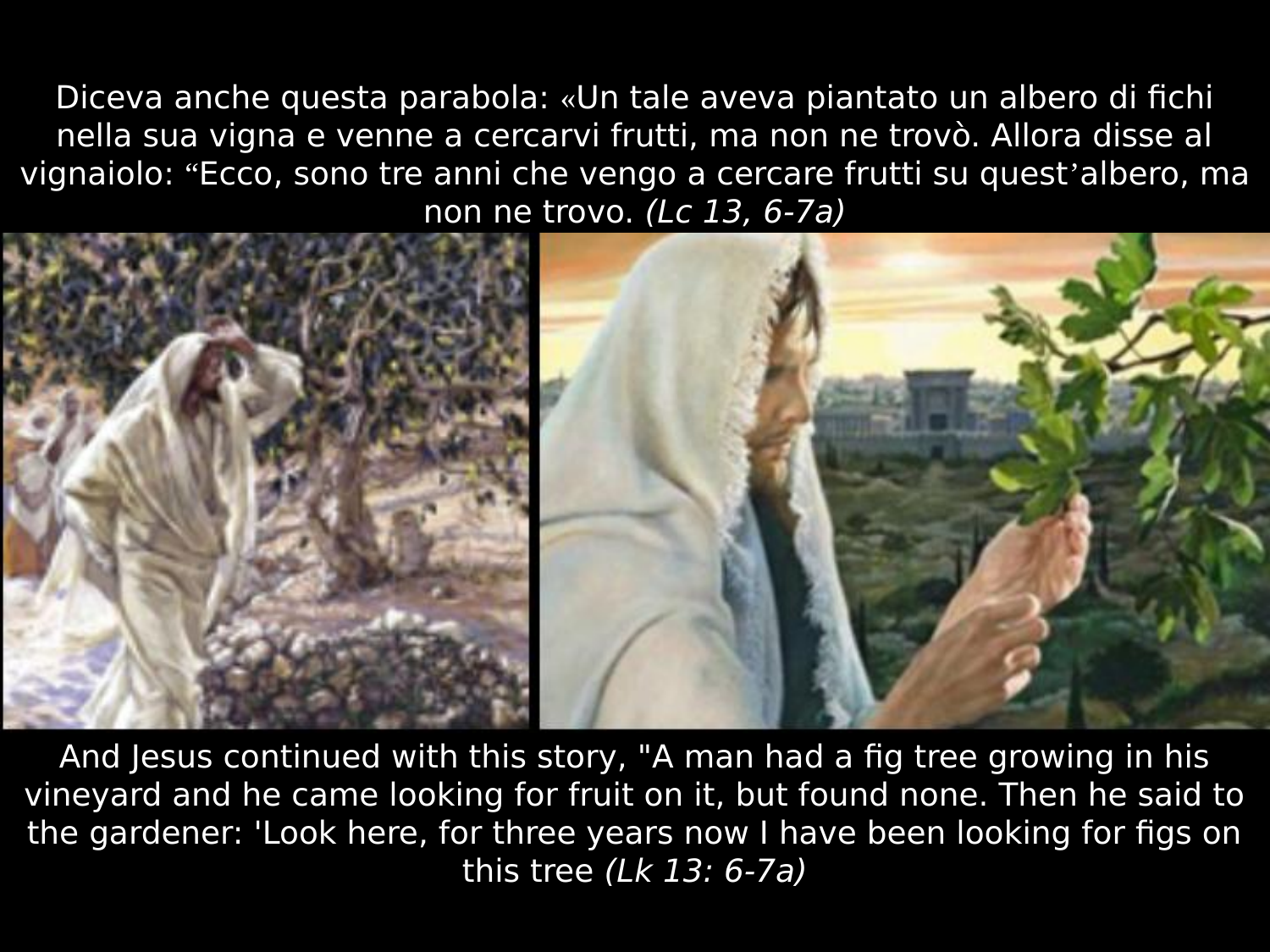

# Diceva anche questa parabola: «Un tale aveva piantato un albero di fichi nella sua vigna e venne a cercarvi frutti, ma non ne trovò. Allora disse al vignaiolo: “Ecco, sono tre anni che vengo a cercare frutti su quest’albero, ma non ne trovo. (Lc 13, 6-7a)
And Jesus continued with this story, "A man had a fig tree growing in his vineyard and he came looking for fruit on it, but found none. Then he said to the gardener: 'Look here, for three years now I have been looking for figs on this tree (Lk 13: 6-7a)